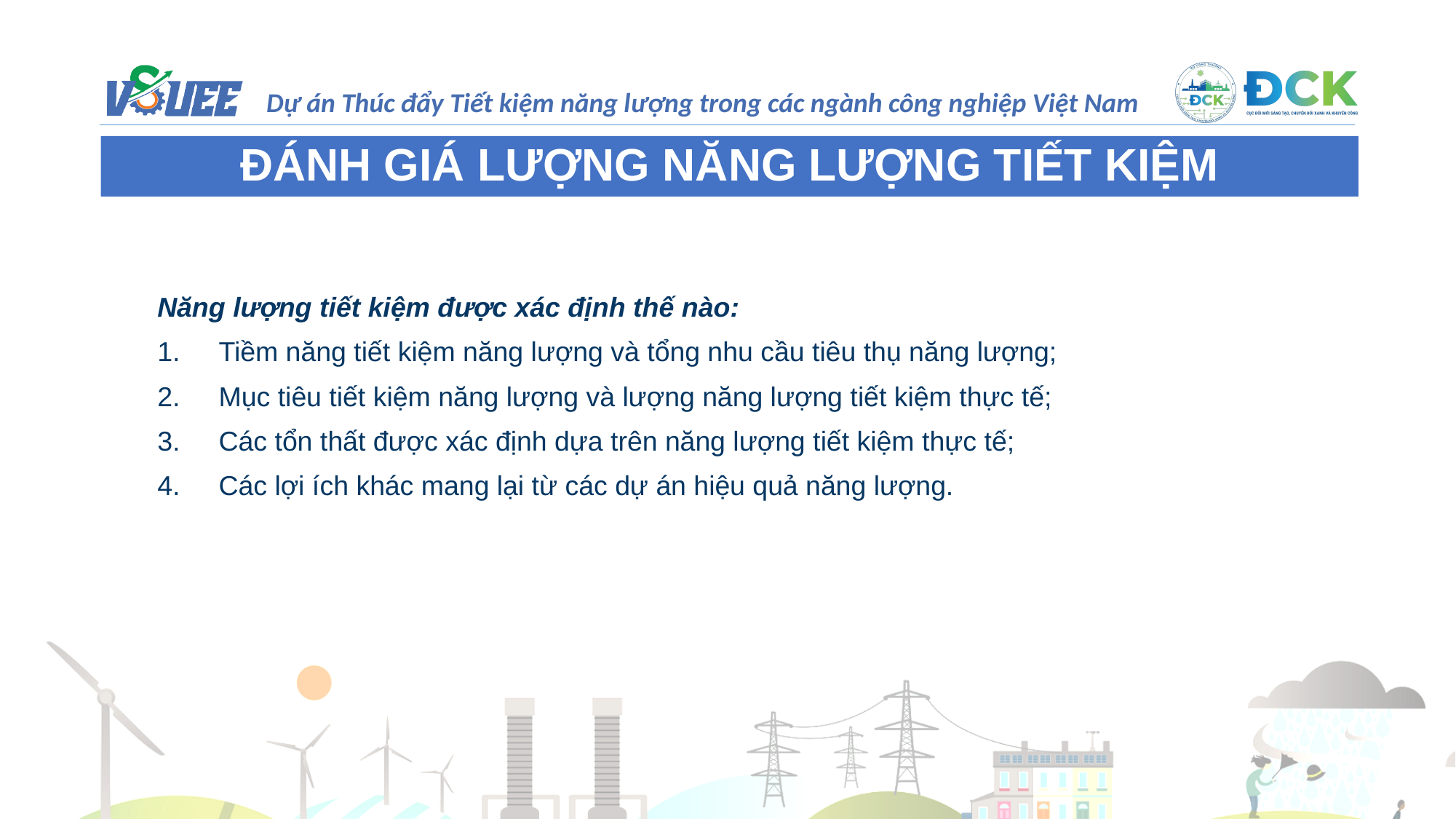

ĐÁNH GIÁ LƯỢNG NĂNG LƯỢNG TIẾT KIỆM
Năng lượng tiết kiệm được xác định thế nào:
Tiềm năng tiết kiệm năng lượng và tổng nhu cầu tiêu thụ năng lượng;
Mục tiêu tiết kiệm năng lượng và lượng năng lượng tiết kiệm thực tế;
Các tổn thất được xác định dựa trên năng lượng tiết kiệm thực tế;
Các lợi ích khác mang lại từ các dự án hiệu quả năng lượng.